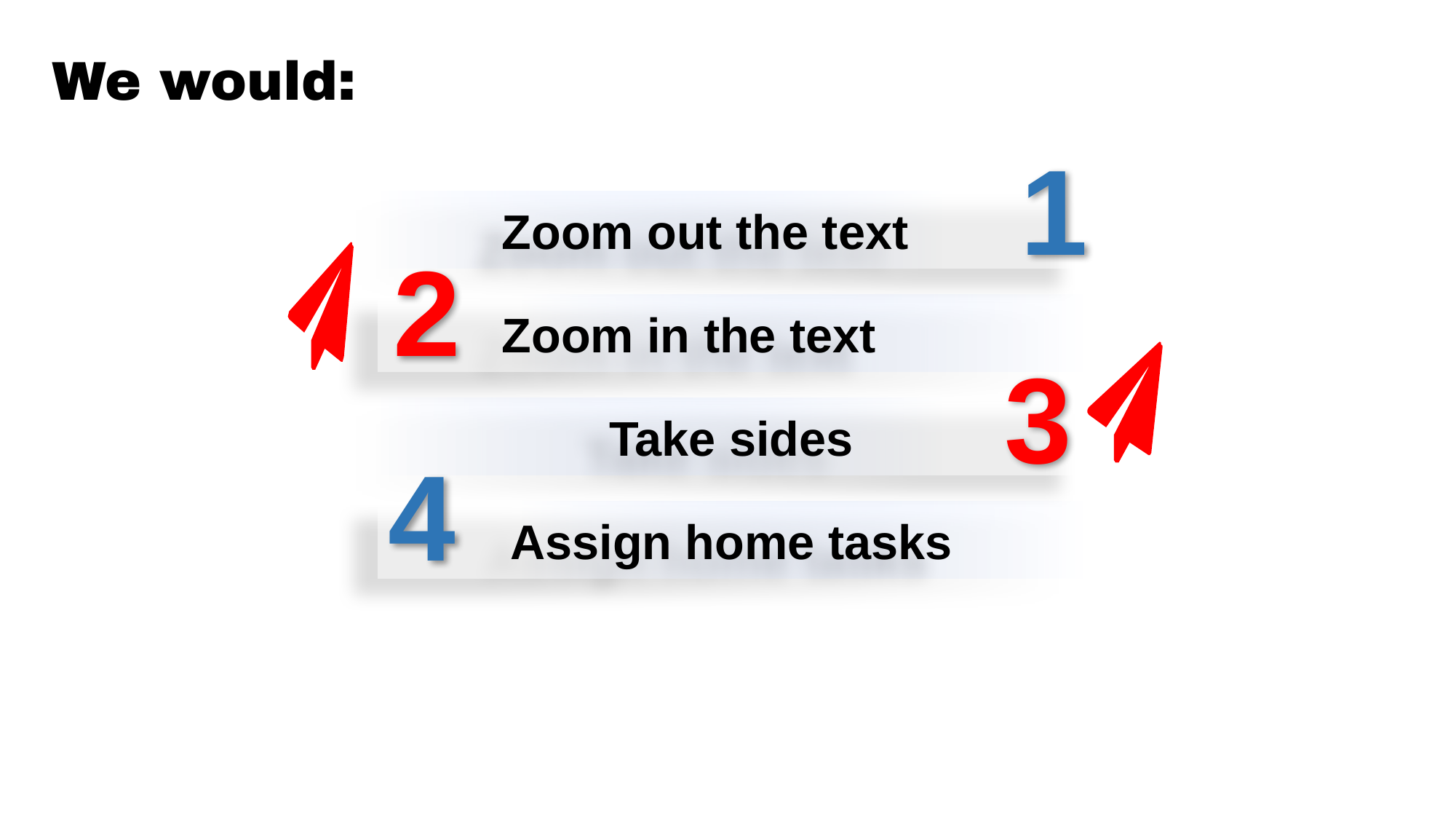

We would:
1
       Zoom out the text
2

       Zoom in the text
3

Take sides
4
Assign home tasks